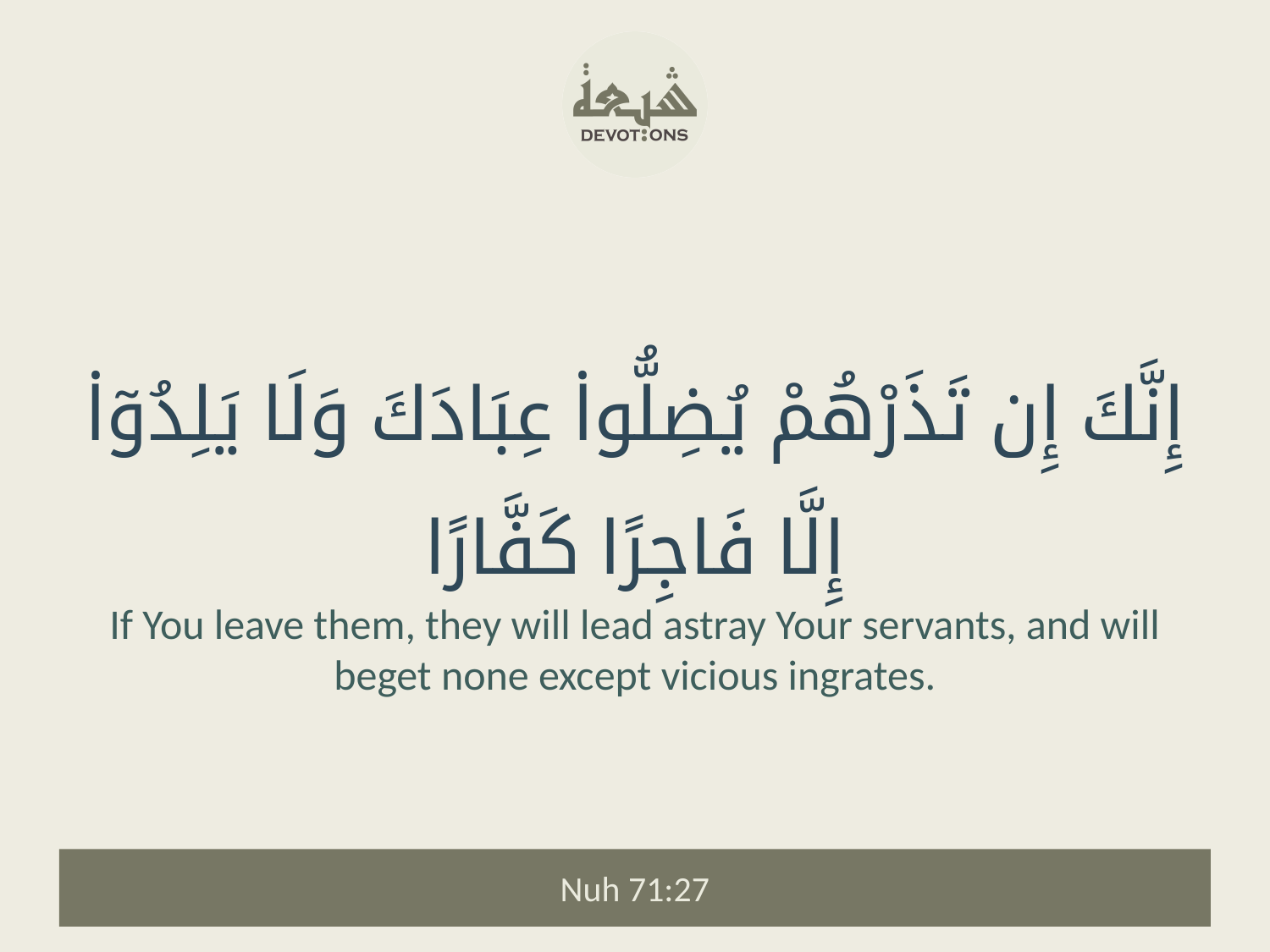

إِنَّكَ إِن تَذَرْهُمْ يُضِلُّوا۟ عِبَادَكَ وَلَا يَلِدُوٓا۟ إِلَّا فَاجِرًا كَفَّارًا
If You leave them, they will lead astray Your servants, and will beget none except vicious ingrates.
Nuh 71:27